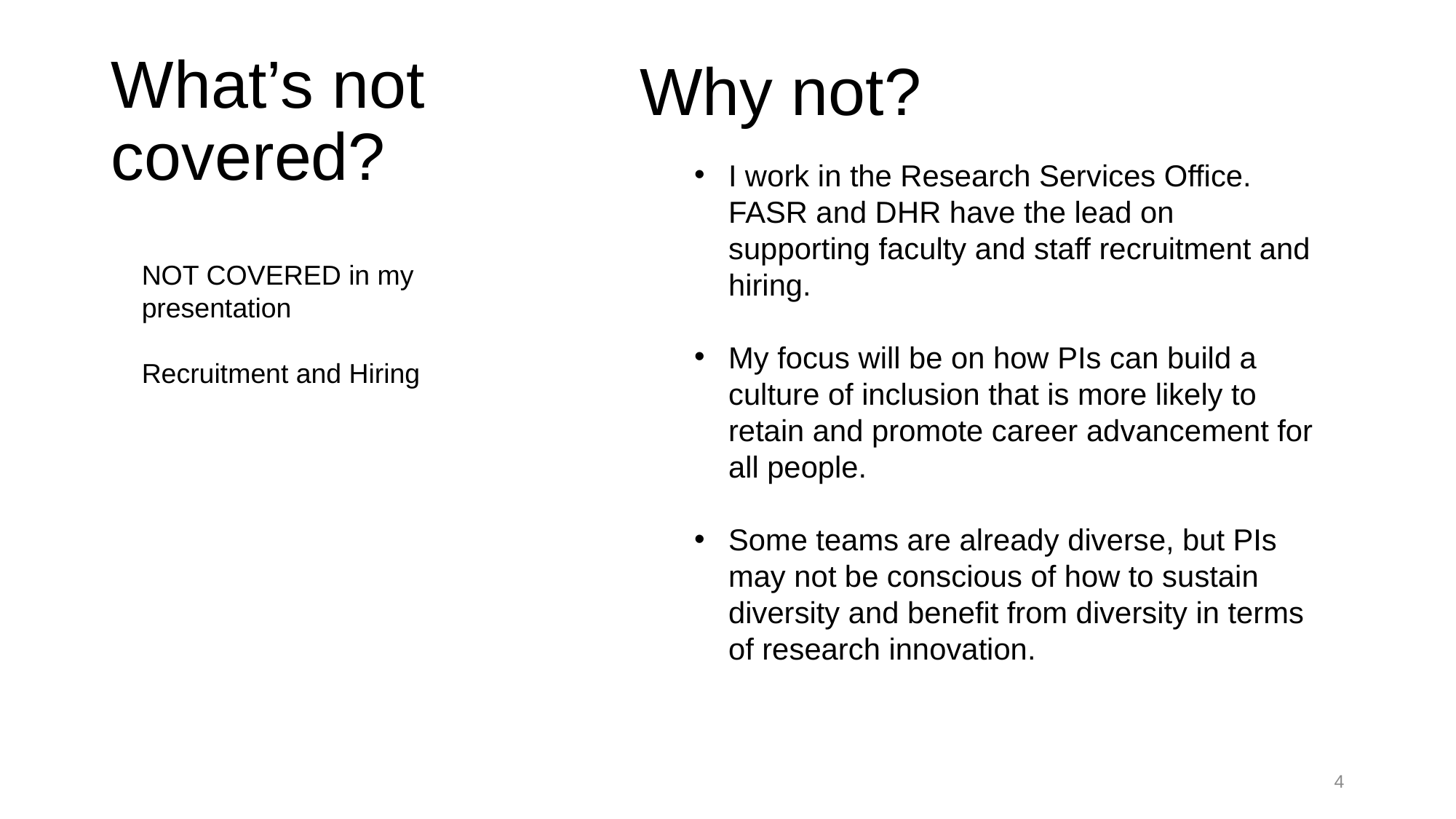

# What’s not covered?
Why not?
I work in the Research Services Office. FASR and DHR have the lead on supporting faculty and staff recruitment and hiring.
My focus will be on how PIs can build a culture of inclusion that is more likely to retain and promote career advancement for all people.
Some teams are already diverse, but PIs may not be conscious of how to sustain diversity and benefit from diversity in terms of research innovation.

NOT COVERED in my presentation

Recruitment and Hiring

4